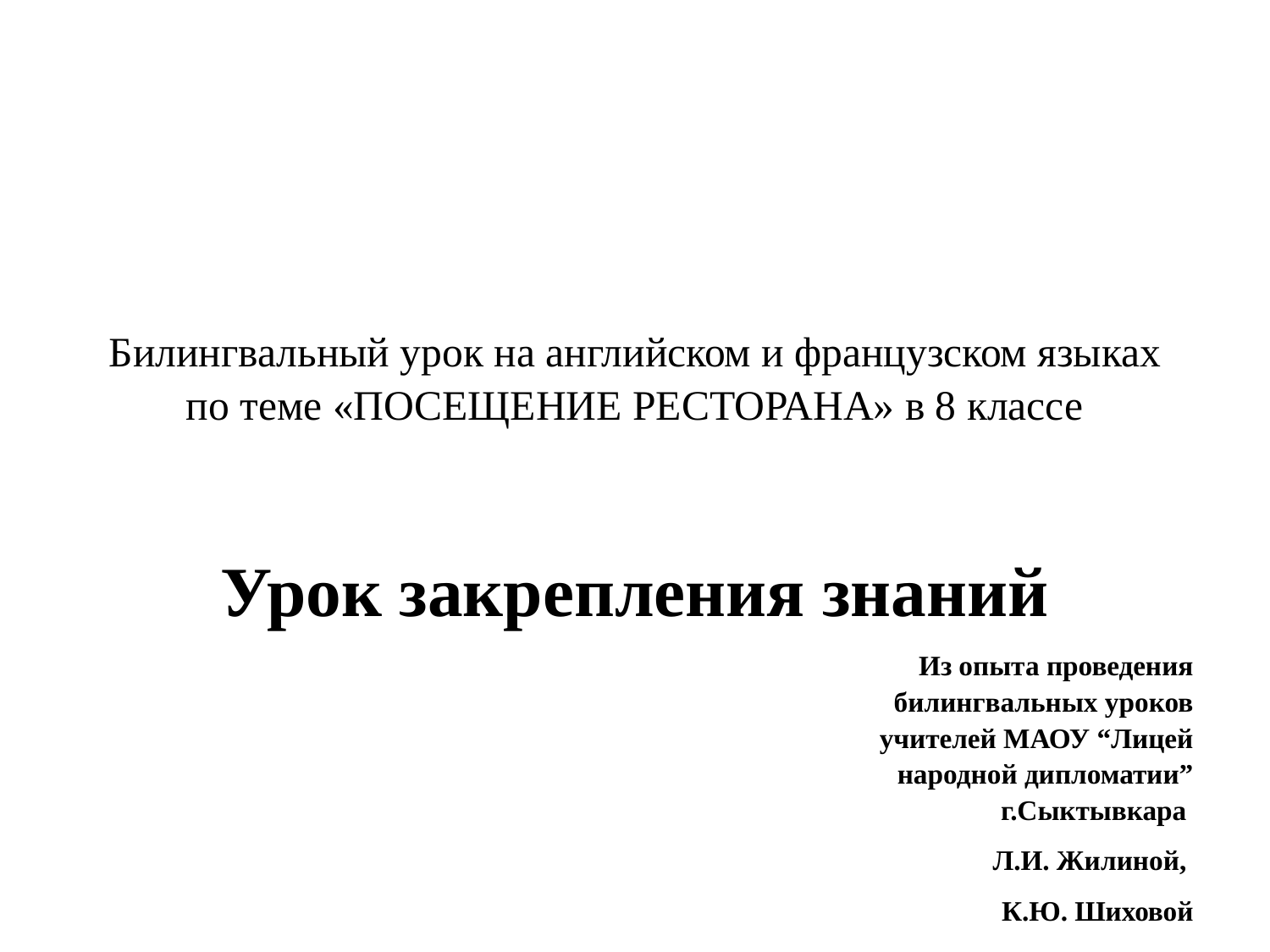

# Билингвальный урок на английском и французском языках по теме «ПОСЕЩЕНИЕ РЕСТОРАНА» в 8 классе
Урок закрепления знаний
Из опыта проведения билингвальных уроков учителей МАОУ “Лицей народной дипломатии” г.Сыктывкара
Л.И. Жилиной,
К.Ю. Шиховой